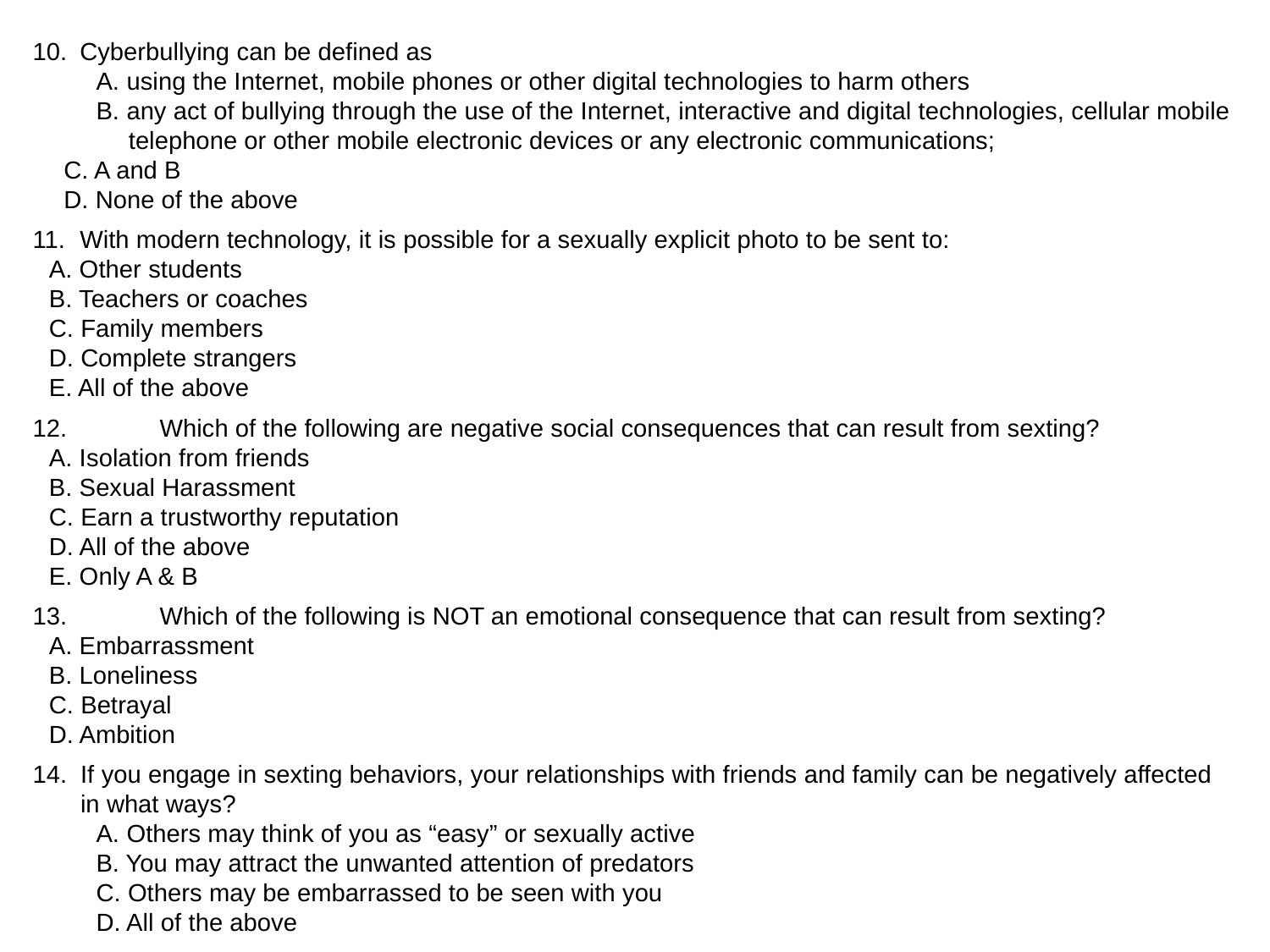

Cyberbullying can be defined as
A. using the Internet, mobile phones or other digital technologies to harm others
B. any act of bullying through the use of the Internet, interactive and digital technologies, cellular mobile telephone or other mobile electronic devices or any electronic communications;
C. A and B
D. None of the above
11.	With modern technology, it is possible for a sexually explicit photo to be sent to:
A. Other students
B. Teachers or coaches
C. Family members
D. Complete strangers
E. All of the above
12.	Which of the following are negative social consequences that can result from sexting?
A. Isolation from friends
B. Sexual Harassment
C. Earn a trustworthy reputation
D. All of the above
E. Only A & B
13. 	Which of the following is NOT an emotional consequence that can result from sexting?
A. Embarrassment
B. Loneliness
C. Betrayal
D. Ambition
If you engage in sexting behaviors, your relationships with friends and family can be negatively affected in what ways?
A. Others may think of you as “easy” or sexually active
B. You may attract the unwanted attention of predators
C. Others may be embarrassed to be seen with you
D. All of the above